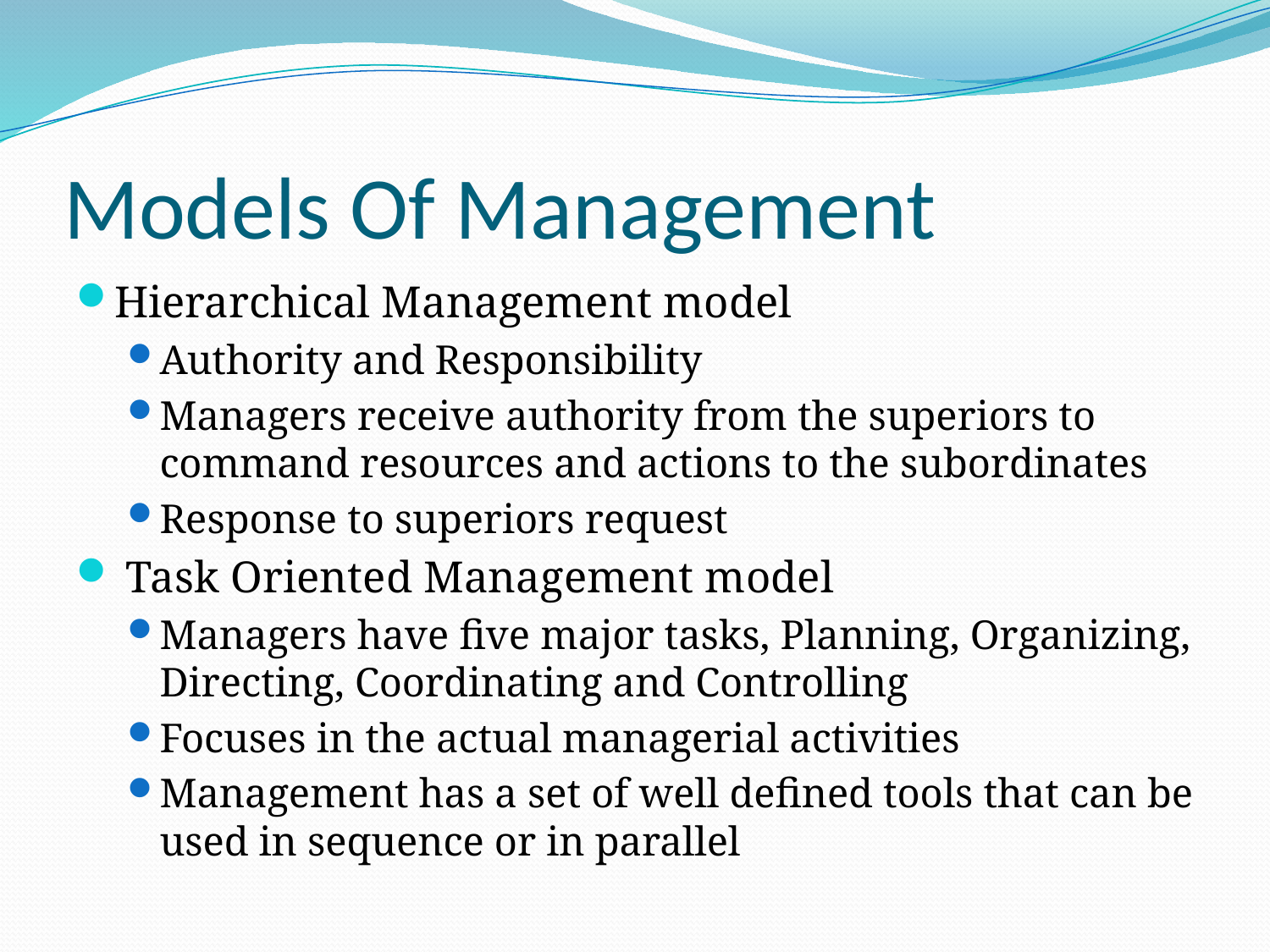

# Models Of Management
Hierarchical Management model
Authority and Responsibility
Managers receive authority from the superiors to command resources and actions to the subordinates
Response to superiors request
 Task Oriented Management model
Managers have five major tasks, Planning, Organizing, Directing, Coordinating and Controlling
Focuses in the actual managerial activities
Management has a set of well defined tools that can be used in sequence or in parallel